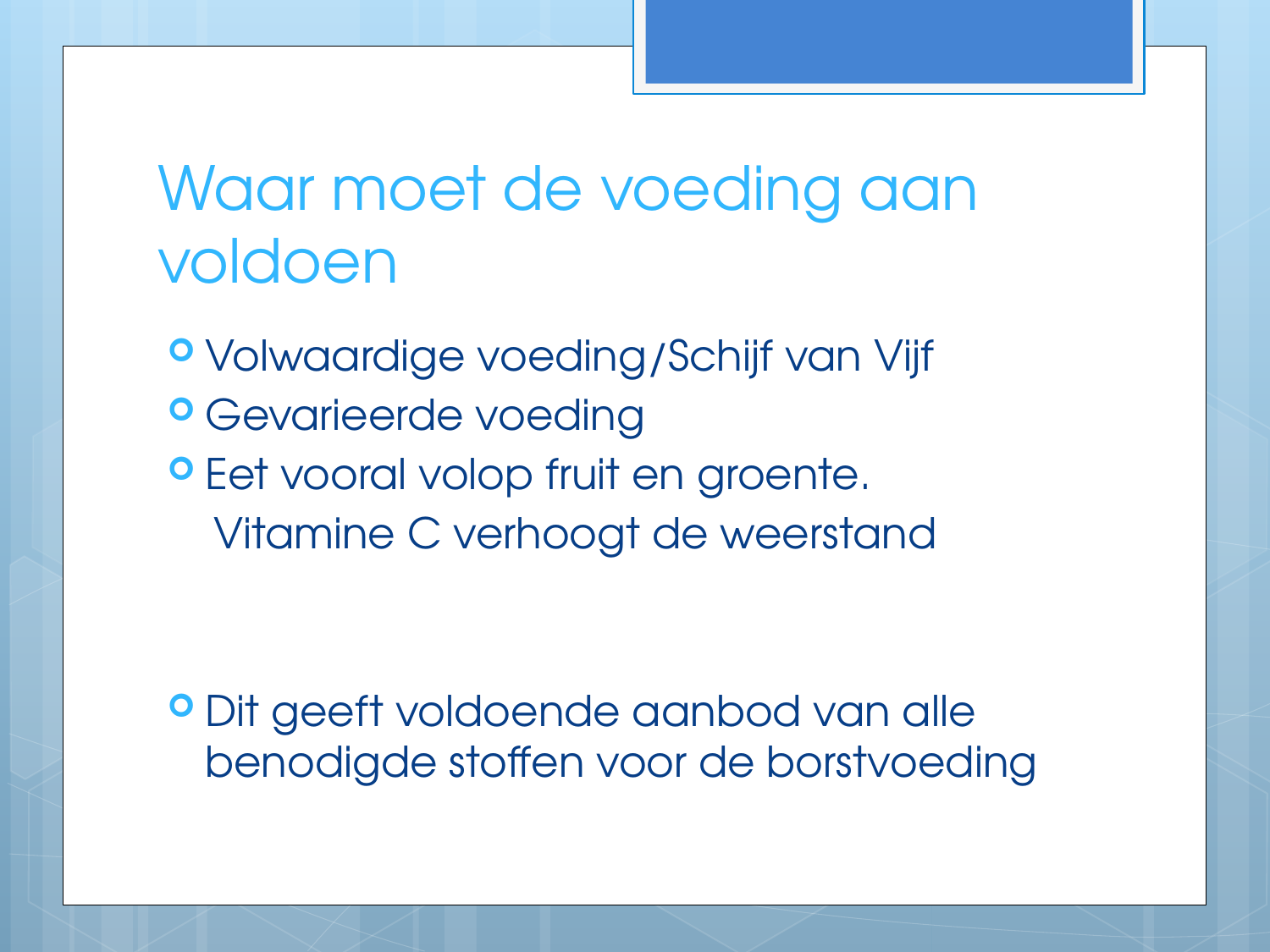

# Waar moet de voeding aan voldoen
Volwaardige voeding/Schijf van Vijf
Gevarieerde voeding
Eet vooral volop fruit en groente.
    Vitamine C verhoogt de weerstand

Dit geeft voldoende aanbod van alle benodigde stoffen voor de borstvoeding